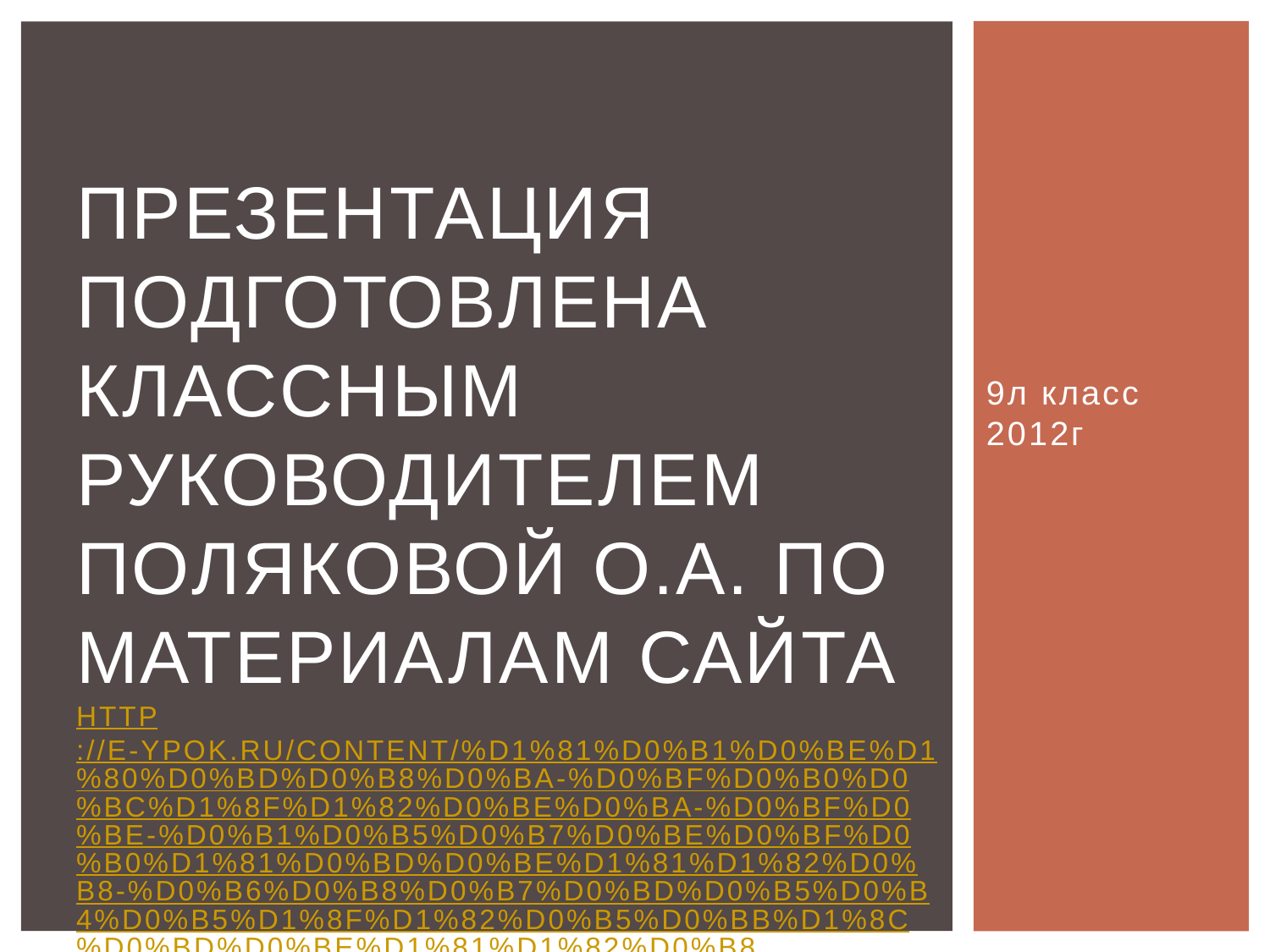

# Презентация подготовлена Классным руководителем Поляковой О.а. По материалам сайта http://e-ypok.ru/content/%D1%81%D0%B1%D0%BE%D1%80%D0%BD%D0%B8%D0%BA-%D0%BF%D0%B0%D0%BC%D1%8F%D1%82%D0%BE%D0%BA-%D0%BF%D0%BE-%D0%B1%D0%B5%D0%B7%D0%BE%D0%BF%D0%B0%D1%81%D0%BD%D0%BE%D1%81%D1%82%D0%B8-%D0%B6%D0%B8%D0%B7%D0%BD%D0%B5%D0%B4%D0%B5%D1%8F%D1%82%D0%B5%D0%BB%D1%8C%D0%BD%D0%BE%D1%81%D1%82%D0%B8
9л класс 2012г